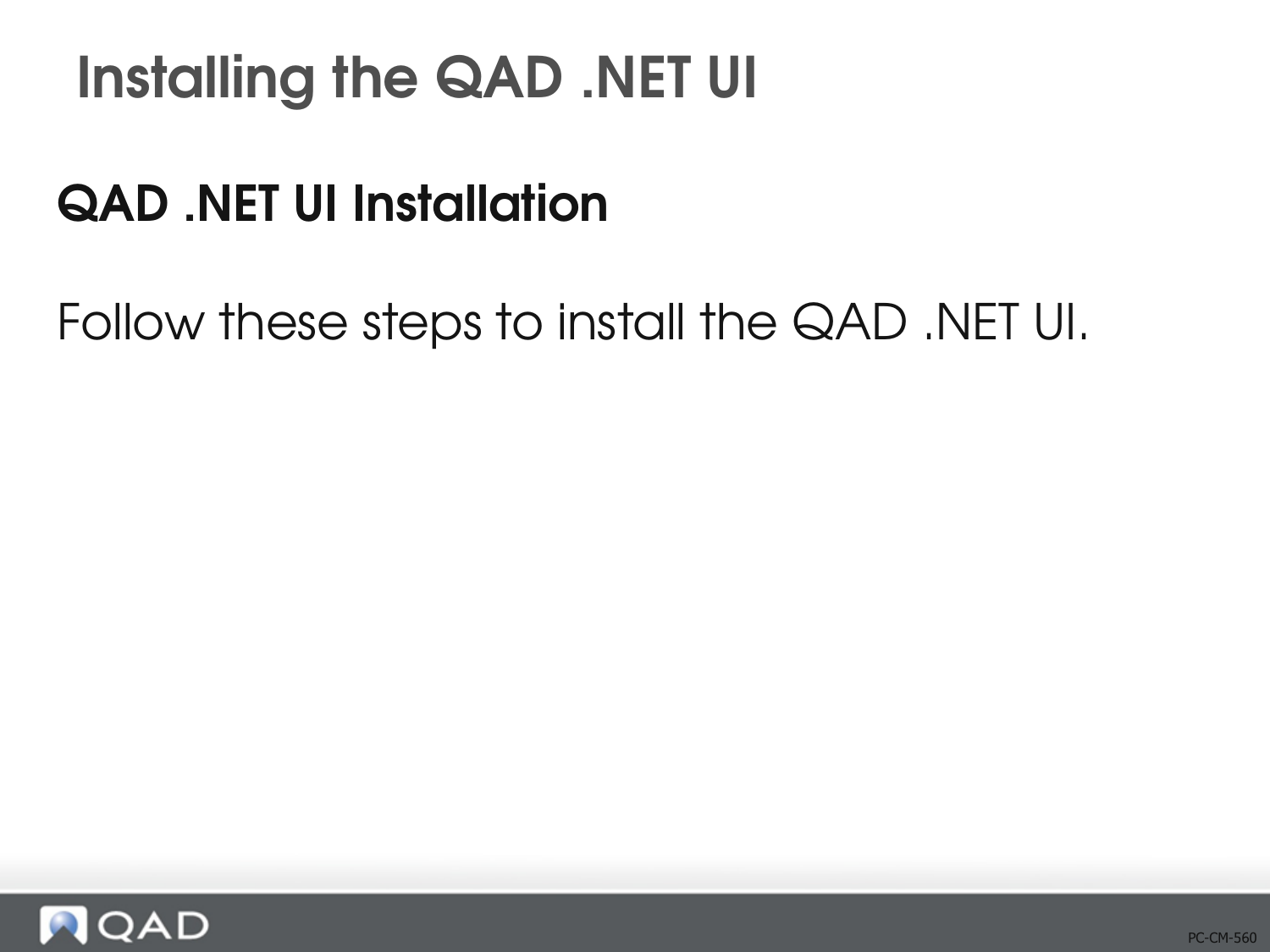

# Installing the QAD .NET UI
QAD .NET UI Installation

Follow these steps to install the QAD .NET UI.
PC-CM-560